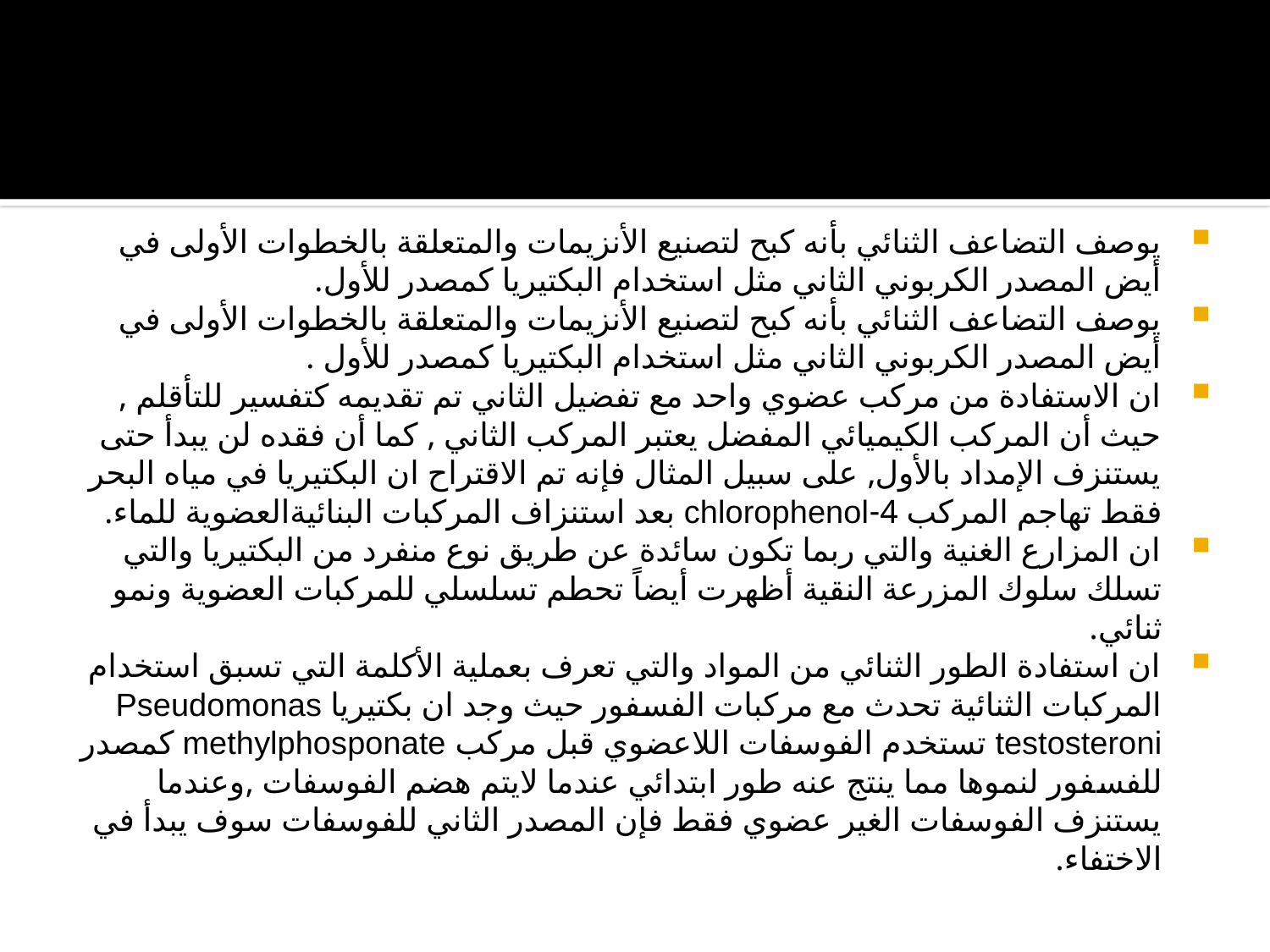

يوصف التضاعف الثنائي بأنه كبح لتصنيع الأنزيمات والمتعلقة بالخطوات الأولى في أيض المصدر الكربوني الثاني مثل استخدام البكتيريا كمصدر للأول.
يوصف التضاعف الثنائي بأنه كبح لتصنيع الأنزيمات والمتعلقة بالخطوات الأولى في أيض المصدر الكربوني الثاني مثل استخدام البكتيريا كمصدر للأول .
ان الاستفادة من مركب عضوي واحد مع تفضيل الثاني تم تقديمه كتفسير للتأقلم , حيث أن المركب الكيميائي المفضل يعتبر المركب الثاني , كما أن فقده لن يبدأ حتى يستنزف الإمداد بالأول, على سبيل المثال فإنه تم الاقتراح ان البكتيريا في مياه البحر فقط تهاجم المركب 4-chlorophenol بعد استنزاف المركبات البنائيةالعضوية للماء.
ان المزارع الغنية والتي ربما تكون سائدة عن طريق نوع منفرد من البكتيريا والتي تسلك سلوك المزرعة النقية أظهرت أيضاً تحطم تسلسلي للمركبات العضوية ونمو ثنائي.
ان استفادة الطور الثنائي من المواد والتي تعرف بعملية الأكلمة التي تسبق استخدام المركبات الثنائية تحدث مع مركبات الفسفور حيث وجد ان بكتيريا Pseudomonas testosteroni تستخدم الفوسفات اللاعضوي قبل مركب methylphosponate كمصدر للفسفور لنموها مما ينتج عنه طور ابتدائي عندما لايتم هضم الفوسفات ,وعندما يستنزف الفوسفات الغير عضوي فقط فإن المصدر الثاني للفوسفات سوف يبدأ في الاختفاء.